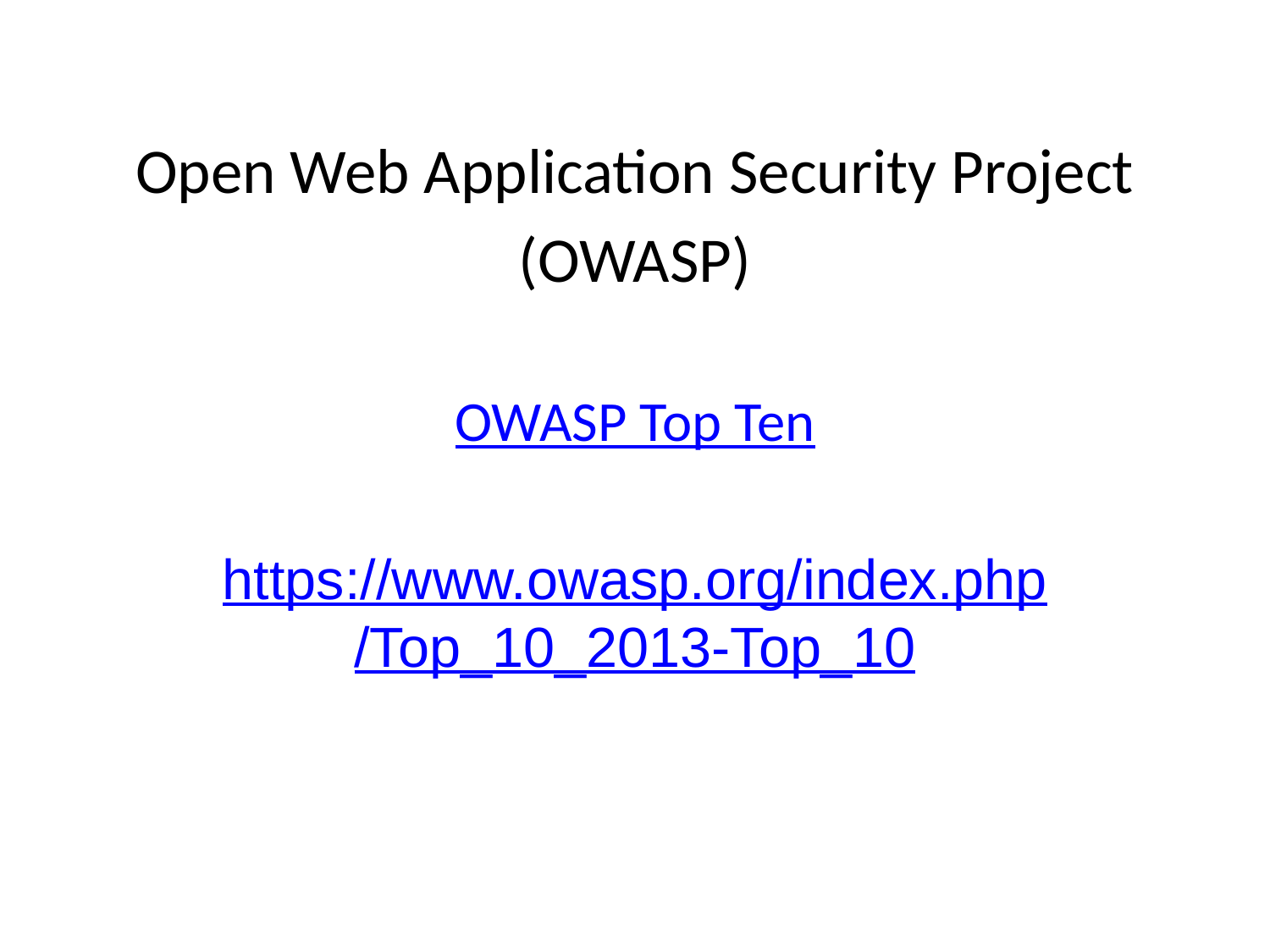

Open Web Application Security Project
(OWASP)

OWASP Top Ten

https://www.owasp.org/index.php/Top_10_2013-Top_10